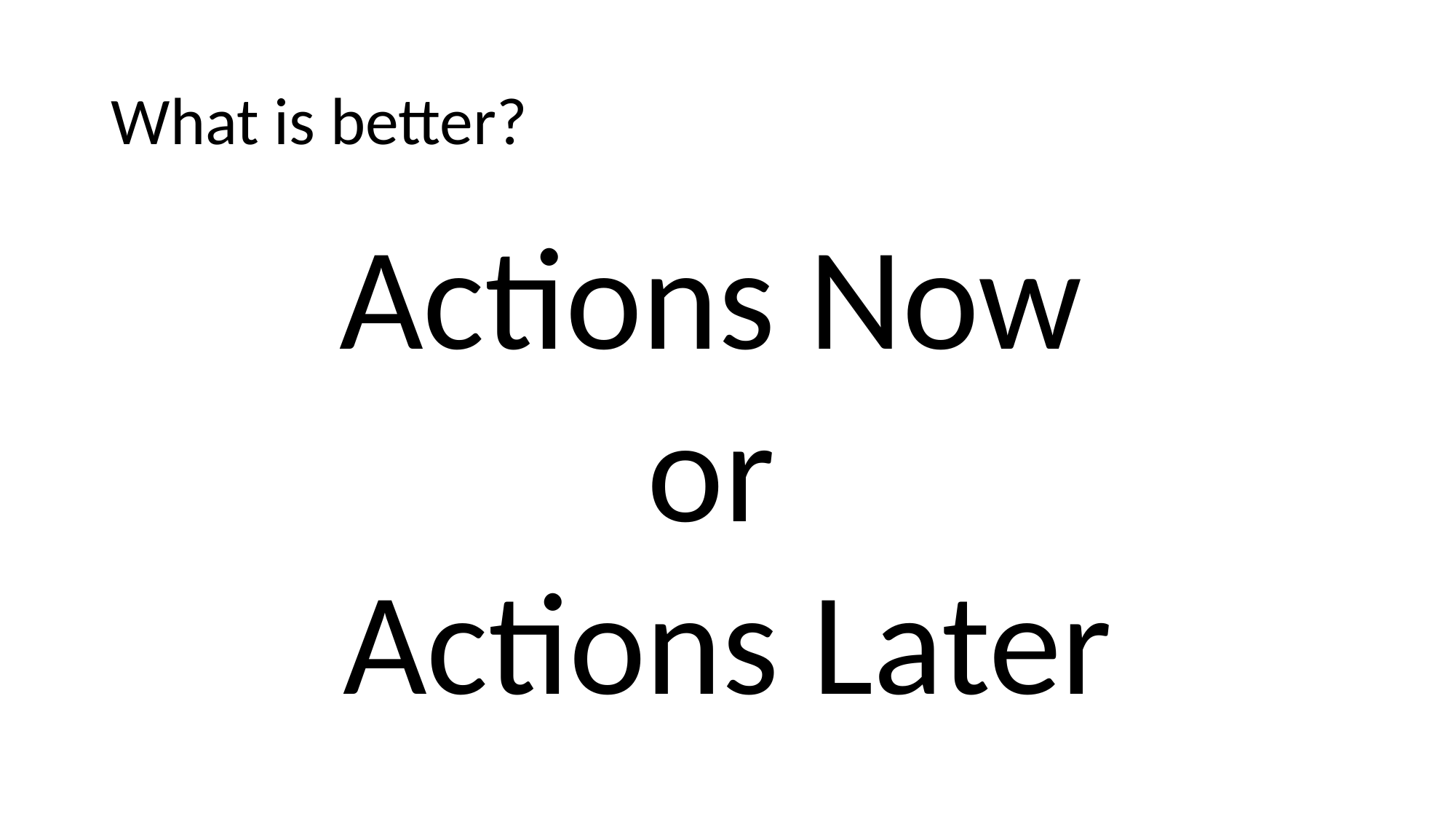

# What is better?
Actions Now
or
Actions Later